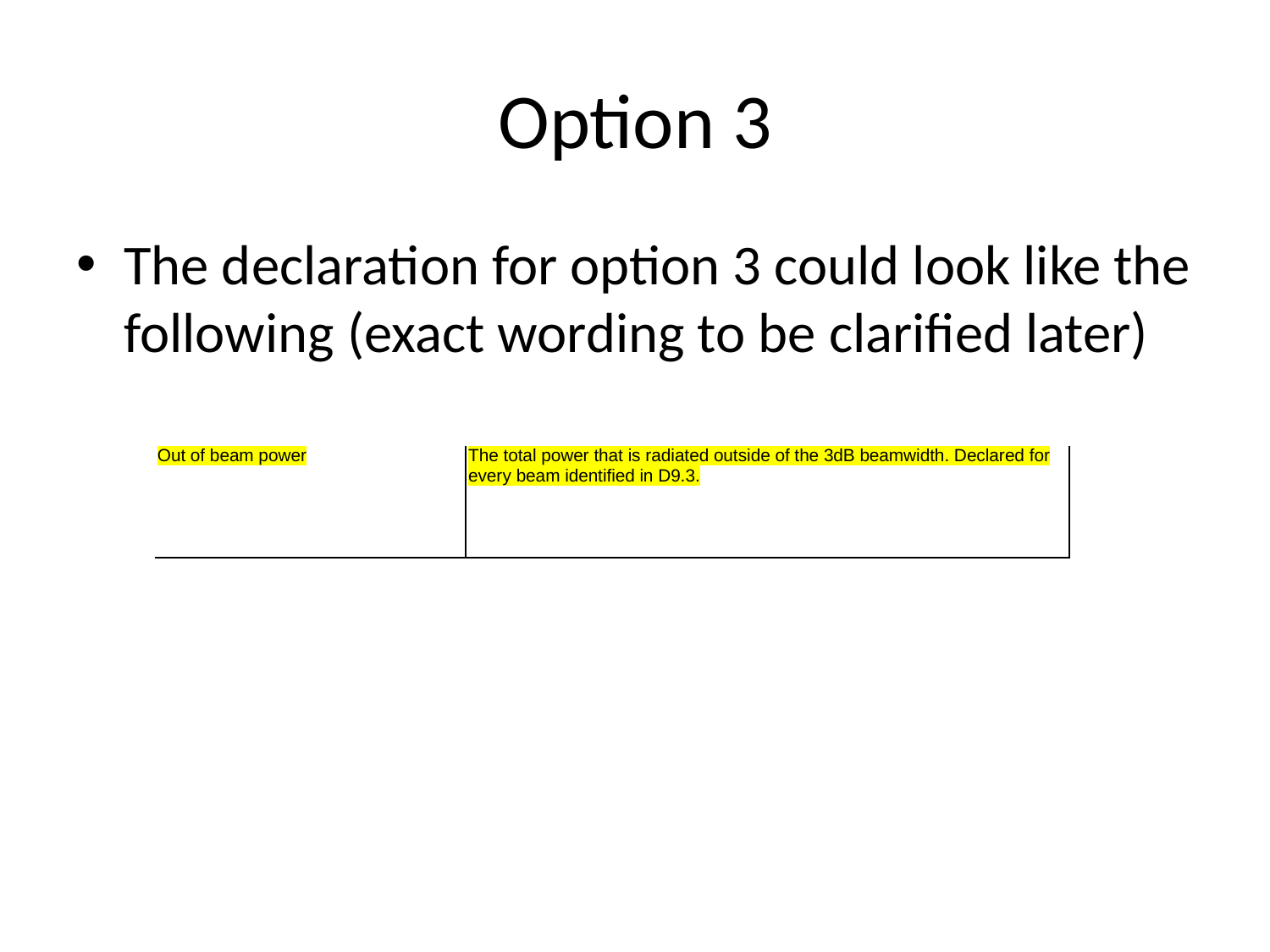

# Option 3
The declaration for option 3 could look like the following (exact wording to be clarified later)

| Out of beam power | The total power that is radiated outside of the 3dB beamwidth. Declared for every beam identified in D9.3. |
| --- | --- |